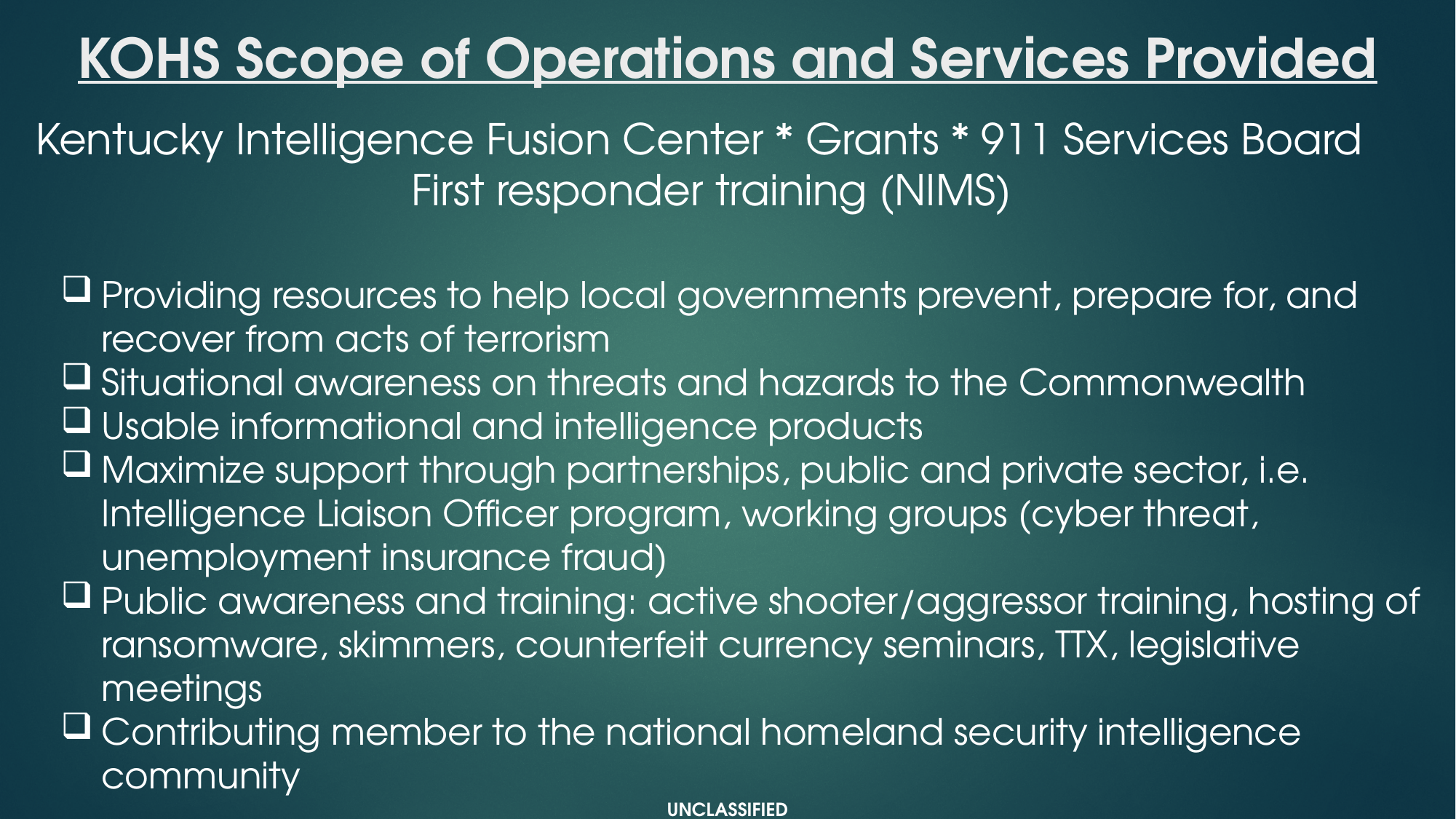

# KOHS Scope of Operations and Services Provided

Kentucky Intelligence Fusion Center * Grants * 911 Services Board
First responder training (NIMS)
Providing resources to help local governments prevent, prepare for, and recover from acts of terrorism
Situational awareness on threats and hazards to the Commonwealth
Usable informational and intelligence products
Maximize support through partnerships, public and private sector, i.e. Intelligence Liaison Officer program, working groups (cyber threat, unemployment insurance fraud)
Public awareness and training: active shooter/aggressor training, hosting of ransomware, skimmers, counterfeit currency seminars, TTX, legislative meetings
Contributing member to the national homeland security intelligence community

UNCLASSIFIED